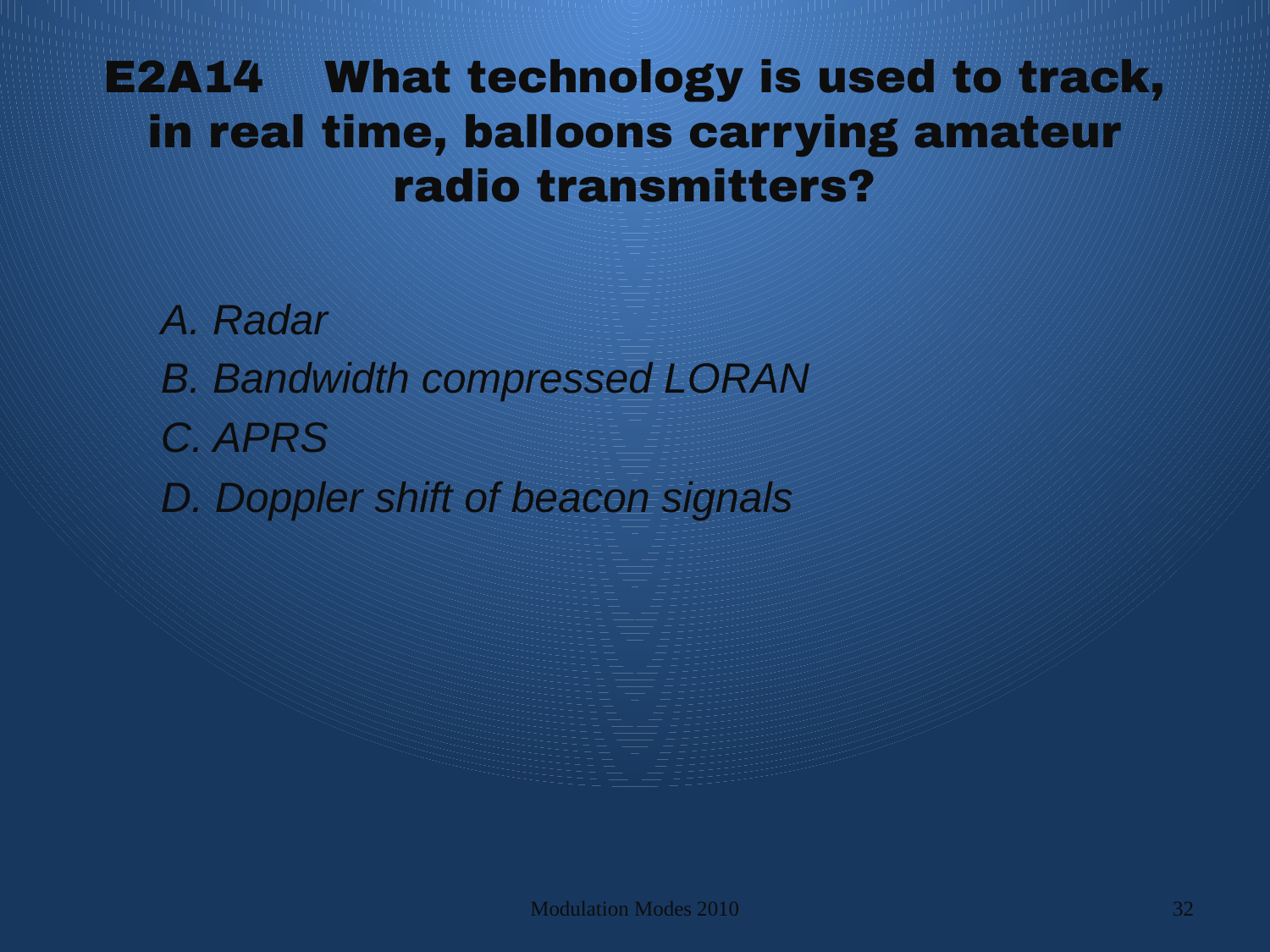

# E2A14    What technology is used to track, in real time, balloons carrying amateur radio transmitters?
A. Radar
B. Bandwidth compressed LORAN
C. APRS
D. Doppler shift of beacon signals

Modulation Modes 2010
32